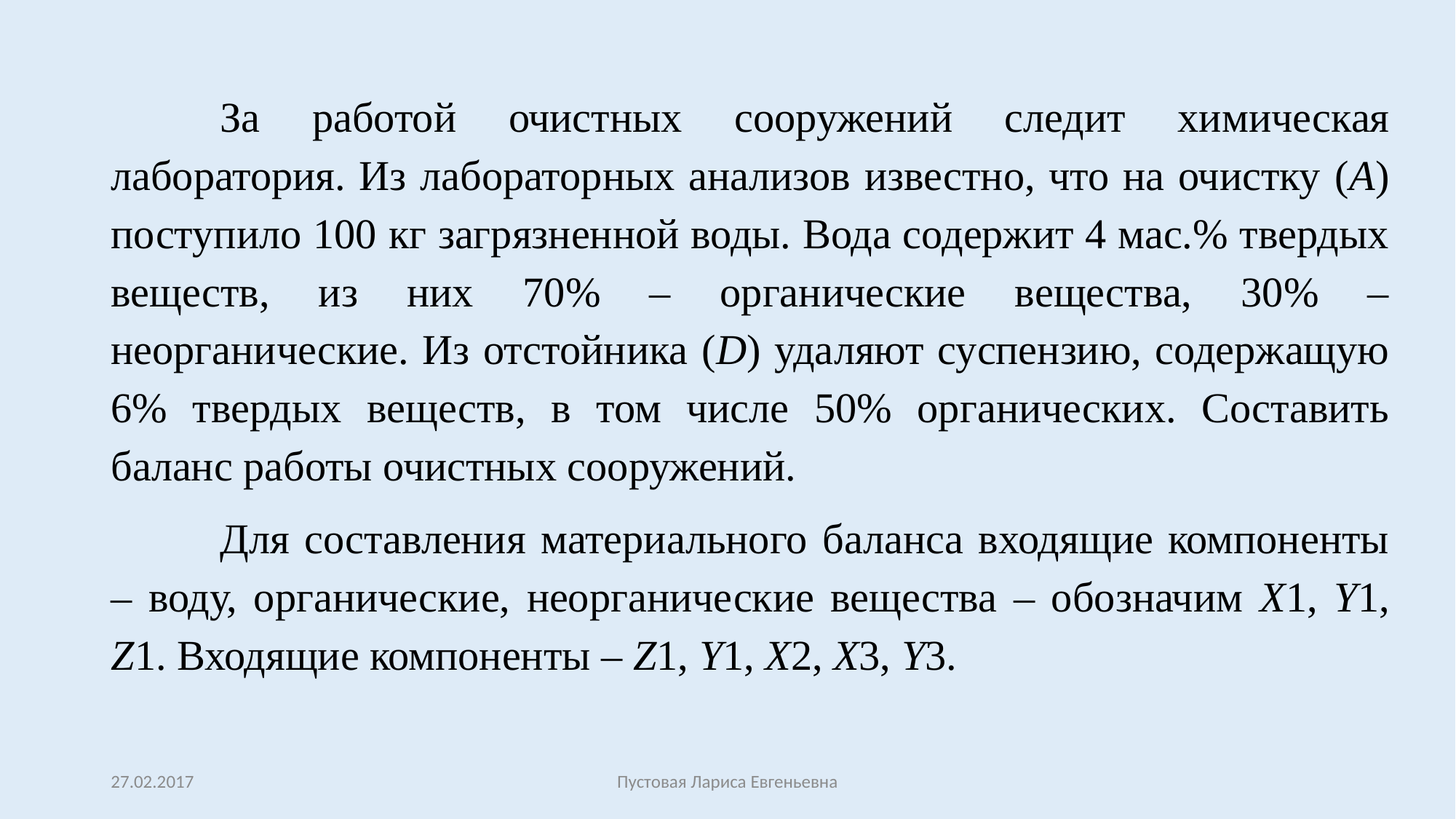

За работой очистных сооружений следит химическая лаборатория. Из лабораторных анализов известно, что на очистку (А) поступило 100 кг загрязненной воды. Вода содержит 4 мас.% твердых веществ, из них 70% – органические вещества, 30% – неорганические. Из отстойника (D) удаляют суспензию, содержащую 6% твердых веществ, в том числе 50% органических. Составить баланс работы очистных сооружений.
	Для составления материального баланса входящие компоненты – воду, органические, неорганические вещества – обозначим X1, Y1, Z1. Входящие компоненты – Z1, Y1, X2, X3, Y3.

27.02.2017
Пустовая Лариса Евгеньевна